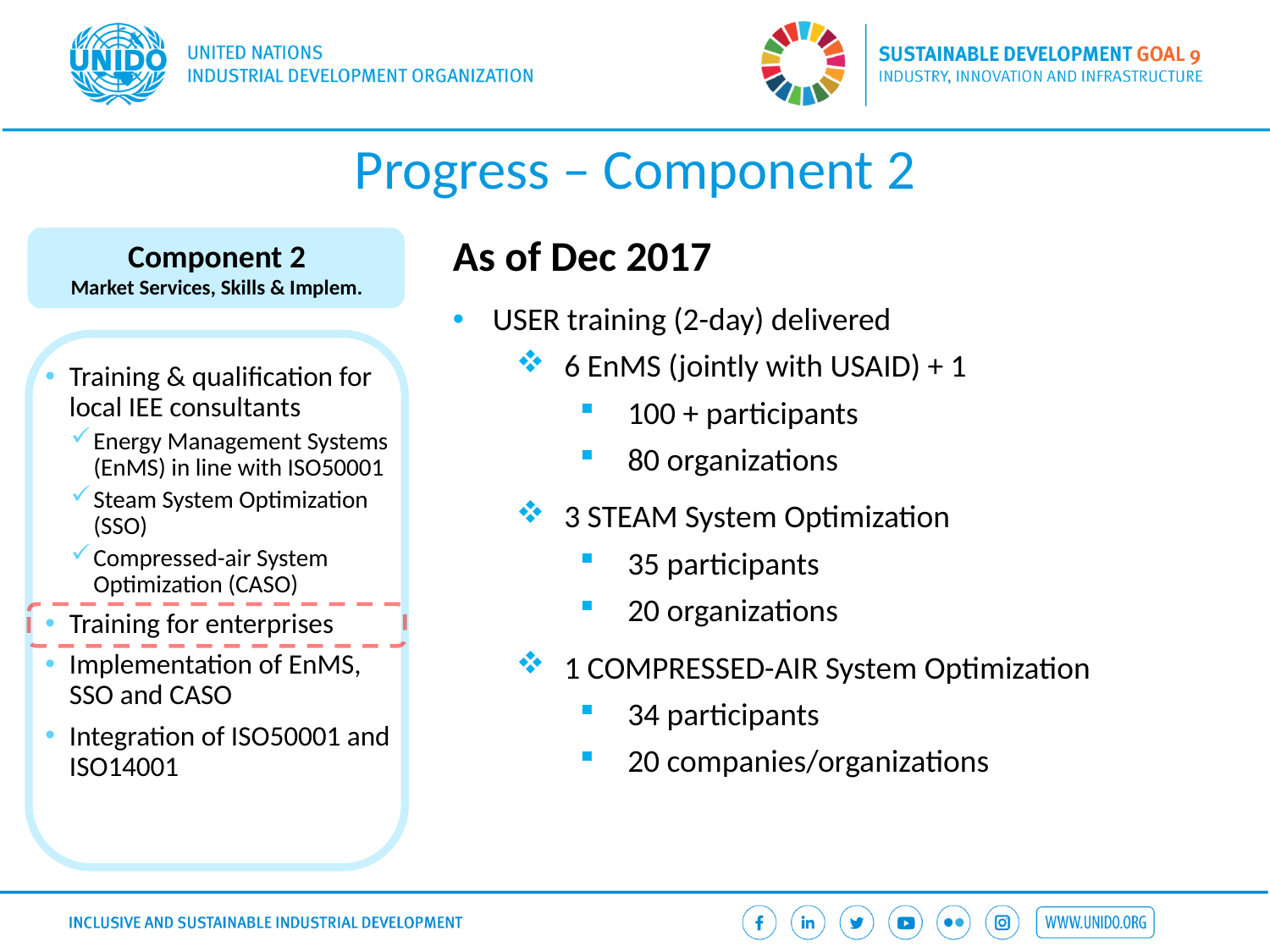

Progress – Component 2
As of Dec 2017
USER training (2-day) delivered
6 EnMS (jointly with USAID) + 1
100 + participants
80 organizations
3 STEAM System Optimization
35 participants
20 organizations
1 COMPRESSED-AIR System Optimization
34 participants
20 companies/organizations

Component 2
Market Services, Skills & Implem.

Training & qualification for local IEE consultants
Energy Management Systems (EnMS) in line with ISO50001
Steam System Optimization (SSO)
Compressed-air System Optimization (CASO)
Training for enterprises
Implementation of EnMS, SSO and CASO
Integration of ISO50001 and ISO14001

16